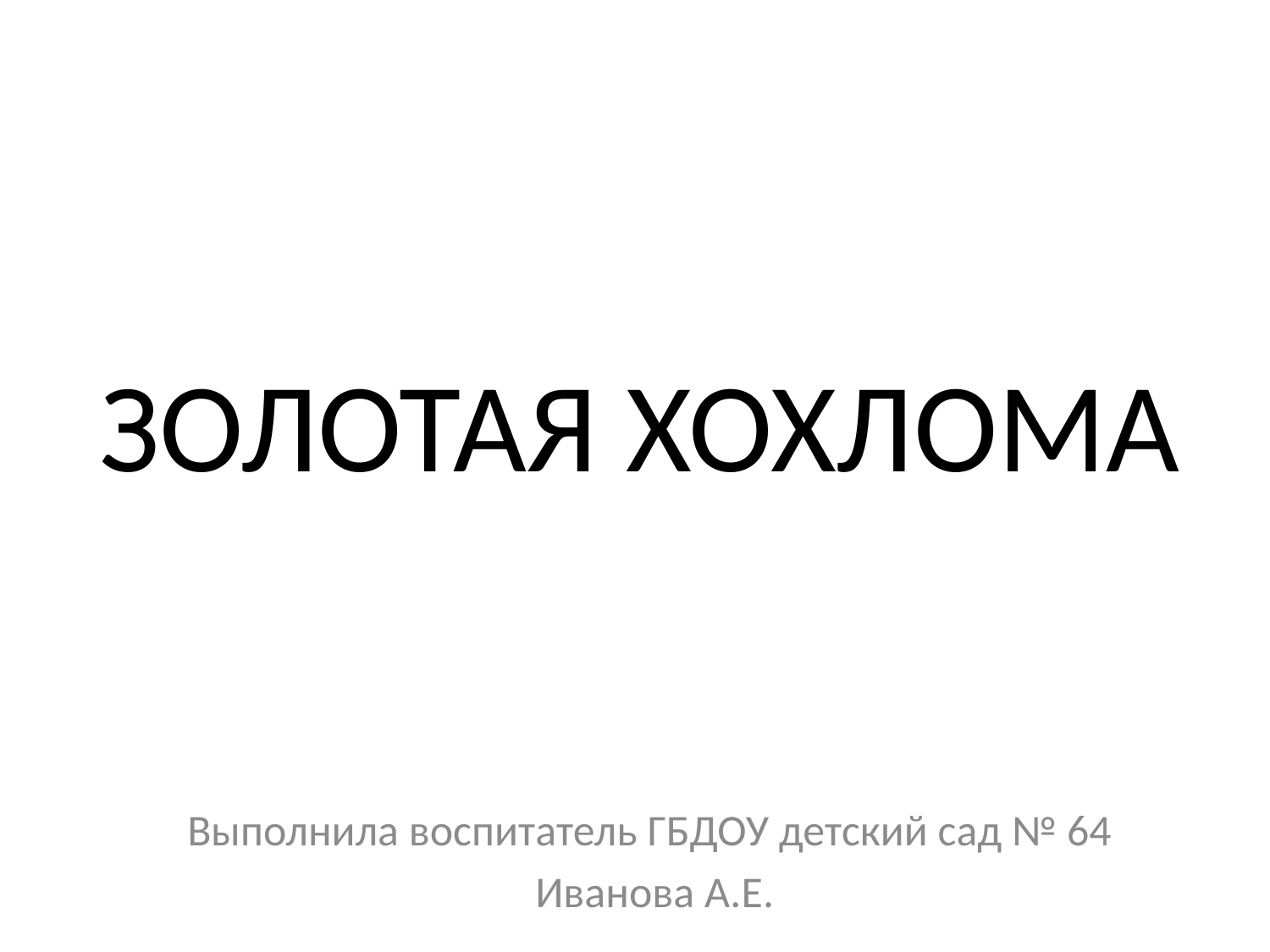

# ЗОЛОТАЯ ХОХЛОМА
Выполнила воспитатель ГБДОУ детский сад № 64
 Иванова А.Е.